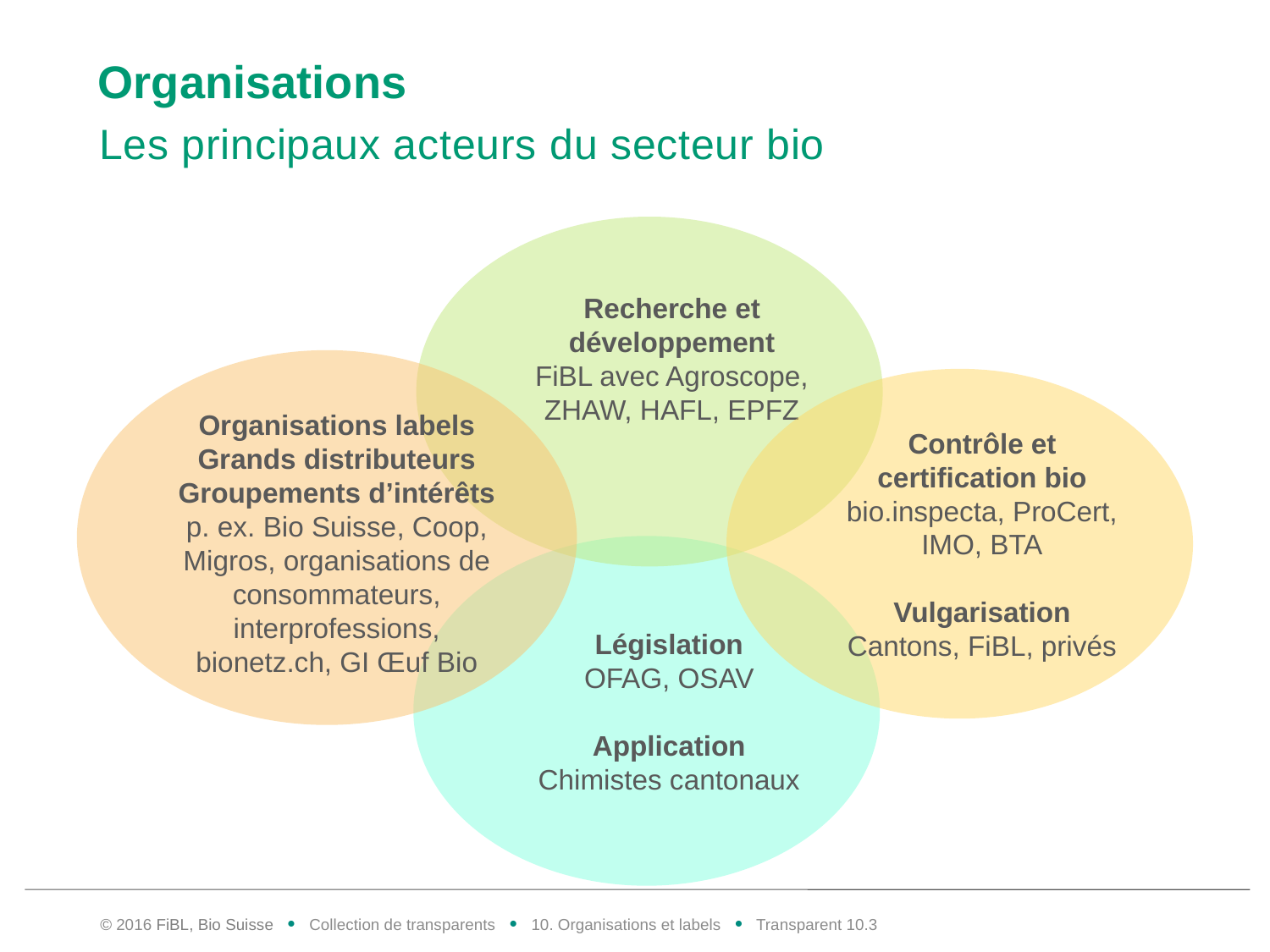

# Organisations
Les principaux acteurs du secteur bio
Recherche et développement
FiBL avec Agroscope, ZHAW, HAFL, EPFZ

Organisations labels
Grands distributeurs
Groupements d’intérêts
p. ex. Bio Suisse, Coop, Migros, organisations de consommateurs, interprofessions, bionetz.ch, GI Œuf Bio
Contrôle et certification bio
bio.inspecta, ProCert, IMO, BTA

Vulgarisation
Cantons, FiBL, privés
Législation
OFAG, OSAV

Application
Chimistes cantonaux

© 2016 FiBL, Bio Suisse   •   Collection de transparents   •   10. Organisations et labels   •   Transparent 10.3